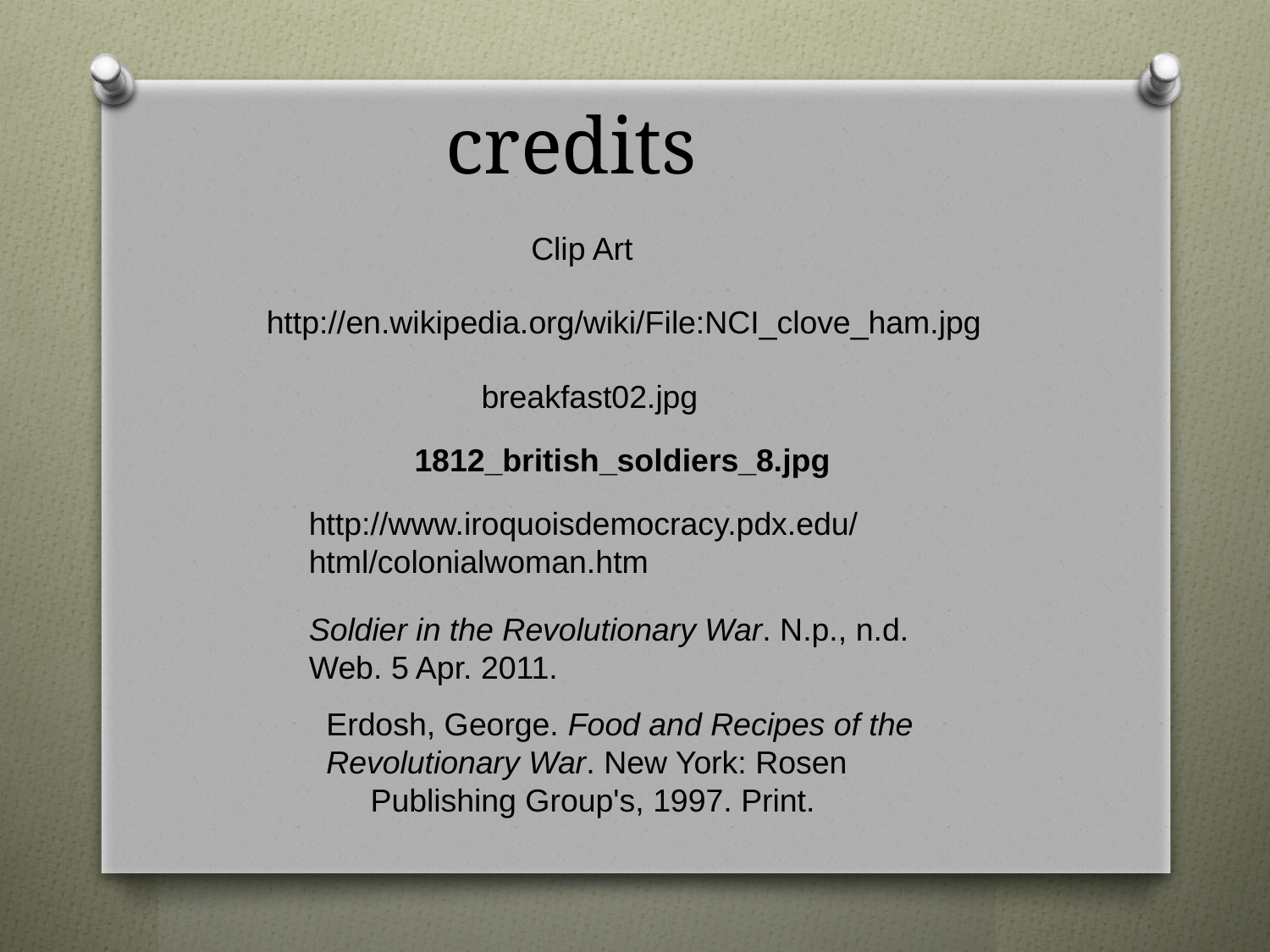

# credits
Clip Art
http://en.wikipedia.org/wiki/File:NCI_clove_ham.jpg
breakfast02.jpg
1812_british_soldiers_8.jpg

http://www.iroquoisdemocracy.pdx.edu/html/colonialwoman.htm
Soldier in the Revolutionary War. N.p., n.d. Web. 5 Apr. 2011.
Erdosh, George. Food and Recipes of the Revolutionary War. New York: Rosen
     Publishing Group's, 1997. Print.